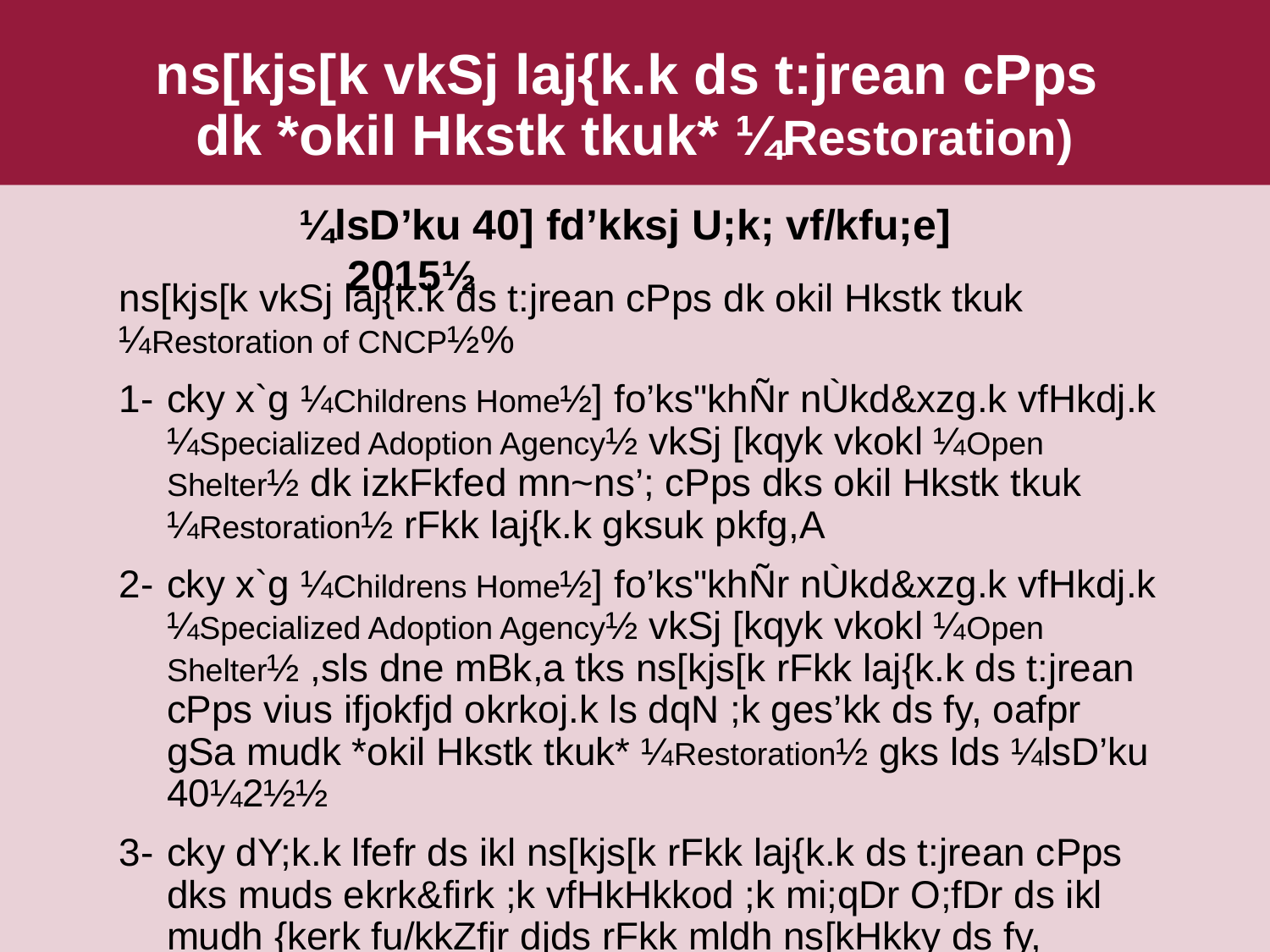

ns[kjs[k vkSj laj{k.k ds t:jrean cPps
dk *okil Hkstk tkuk* ¼Restoration)
¼lsD’ku 40] fd’kksj U;k; vf/kfu;e] 2015½
ns[kjs[k vkSj laj{k.k ds t:jrean cPps dk okil Hkstk tkuk ¼Restoration of CNCP½%
1-	cky x`g ¼Childrens Home½] fo’ks"khÑr nÙkd&xzg.k vfHkdj.k ¼Specialized Adoption Agency½ vkSj [kqyk vkokl ¼Open Shelter½ dk izkFkfed mn~ns’; cPps dks okil Hkstk tkuk ¼Restoration½ rFkk laj{k.k gksuk pkfg,A
2-	cky x`g ¼Childrens Home½] fo’ks"khÑr nÙkd&xzg.k vfHkdj.k ¼Specialized Adoption Agency½ vkSj [kqyk vkokl ¼Open Shelter½ ,sls dne mBk,a tks ns[kjs[k rFkk laj{k.k ds t:jrean cPps vius ifjokfjd okrkoj.k ls dqN ;k ges’kk ds fy, oafpr gSa mudk *okil Hkstk tkuk* ¼Restoration½ gks lds ¼lsD’ku 40¼2½½
3-	cky dY;k.k lfefr ds ikl ns[kjs[k rFkk laj{k.k ds t:jrean cPps dks muds ekrk&firk ;k vfHkHkkod ;k mi;qDr O;fDr ds ikl mudh {kerk fu/kkZfjr djds rFkk mldh ns[kHkky ds fy, mUgsa mi;qDr funsZ’k nsdj cPps dks okil Hksts tkus dk vf/kdkj gksxkA